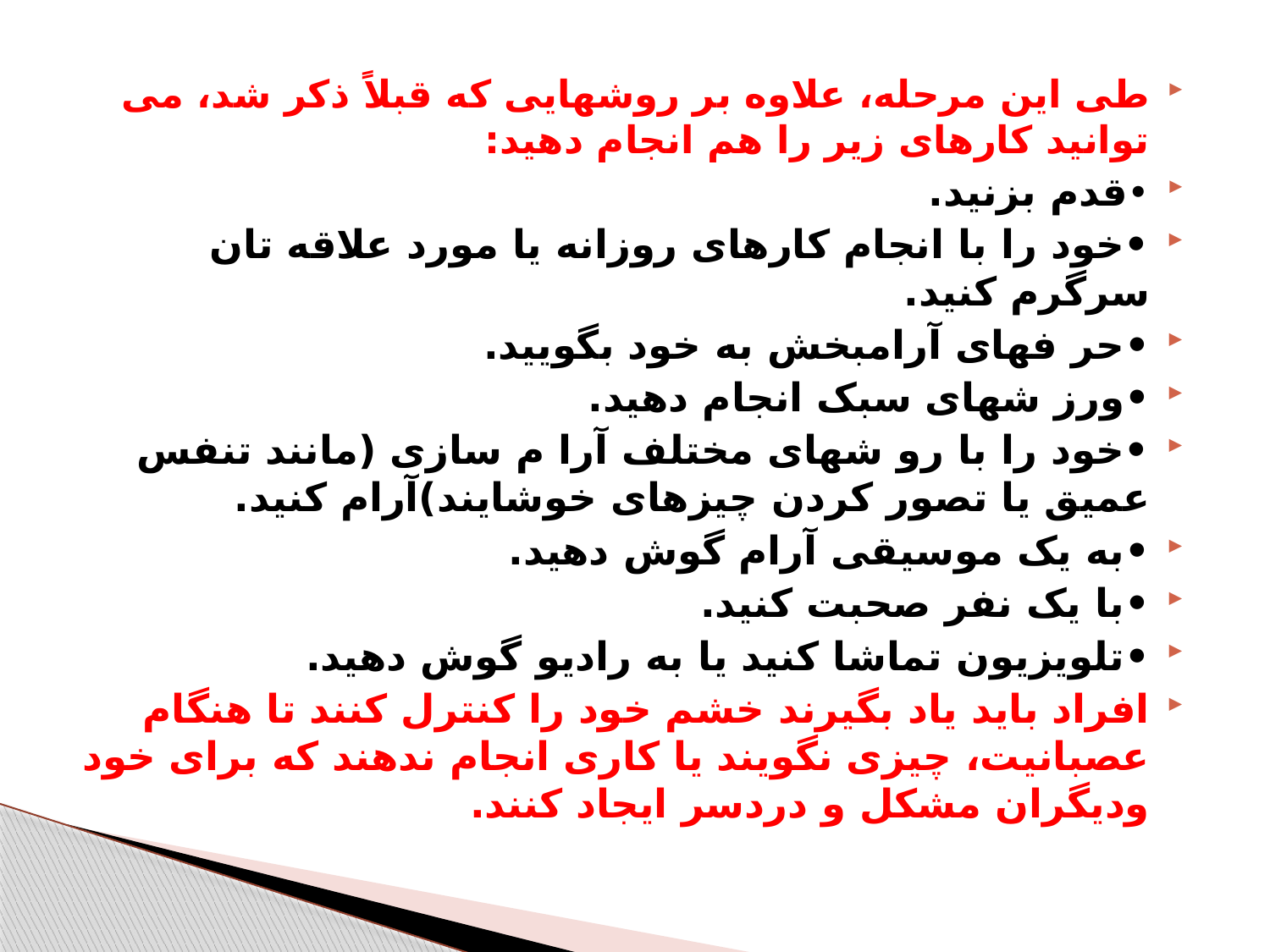

طی این مرحله، علاوه بر روشهایی که قبلاً ذکر شد، می توانید کارهای زیر را هم انجام دهید:
•قدم بزنید.
•خود را با انجام کارهای روزانه یا مورد علاقه تان سرگرم کنید.
•حر فهای آرامبخش به خود بگویید.
•ورز شهای سبک انجام دهید.
•خود را با رو شهای مختلف آرا م سازی (مانند تنفس عمیق یا تصور کردن چیزهای خوشایند)آرام کنید.
•به یک موسیقی آرام گوش دهید.
•با یک نفر صحبت کنید.
•تلویزیون تماشا کنید یا به رادیو گوش دهید.
افراد باید یاد بگیرند خشم خود را کنترل کنند تا هنگام عصبانیت، چیزی نگویند یا کاری انجام ندهند که برای خود ودیگران مشکل و دردسر ایجاد کنند.